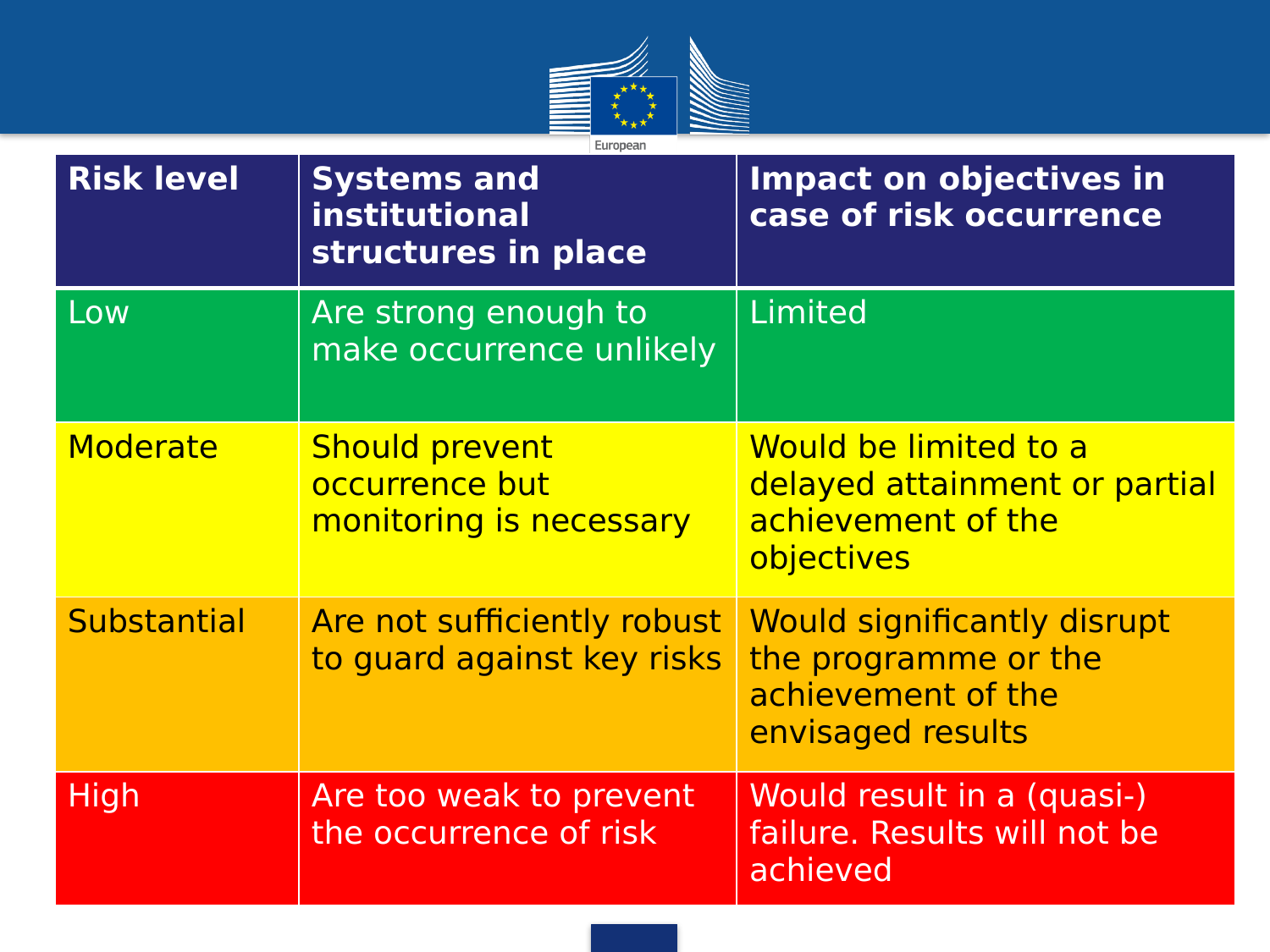

| Risk level | Systems and institutional structures in place | Impact on objectives in case of risk occurrence |
| --- | --- | --- |
| Low | Are strong enough to make occurrence unlikely | Limited |
| Moderate | Should prevent occurrence but monitoring is necessary | Would be limited to a delayed attainment or partial achievement of the objectives |
| Substantial | Are not sufficiently robust to guard against key risks | Would significantly disrupt the programme or the achievement of the envisaged results |
| High | Are too weak to prevent the occurrence of risk | Would result in a (quasi-) failure. Results will not be achieved |
# Risk levels and acceptance